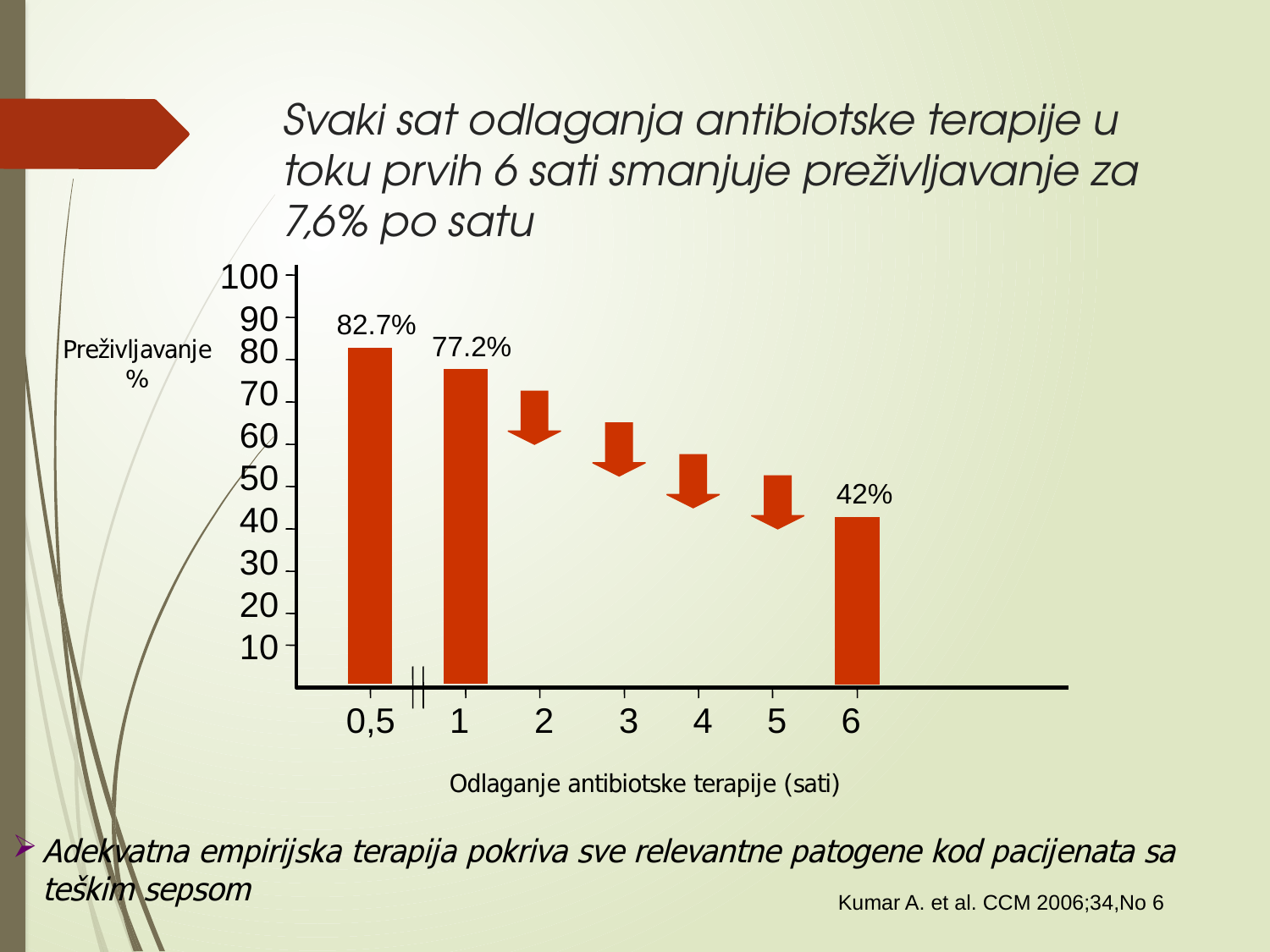

# Svaki sat odlaganja antibiotske terapije u toku prvih 6 sati smanjuje preživljavanje za 7,6% po satu
100

90
82.7%

80
77.2%

70

60

50

42%

40

30

20

10

0,5
1
2
3
4
5
6
Preživljavanje
%
Odlaganje antibiotske terapije (sati)
Adekvatna empirijska terapija pokriva sve relevantne patogene kod pacijenata sa teškim sepsom
Kumar A. et al. CCM 2006;34,No 6